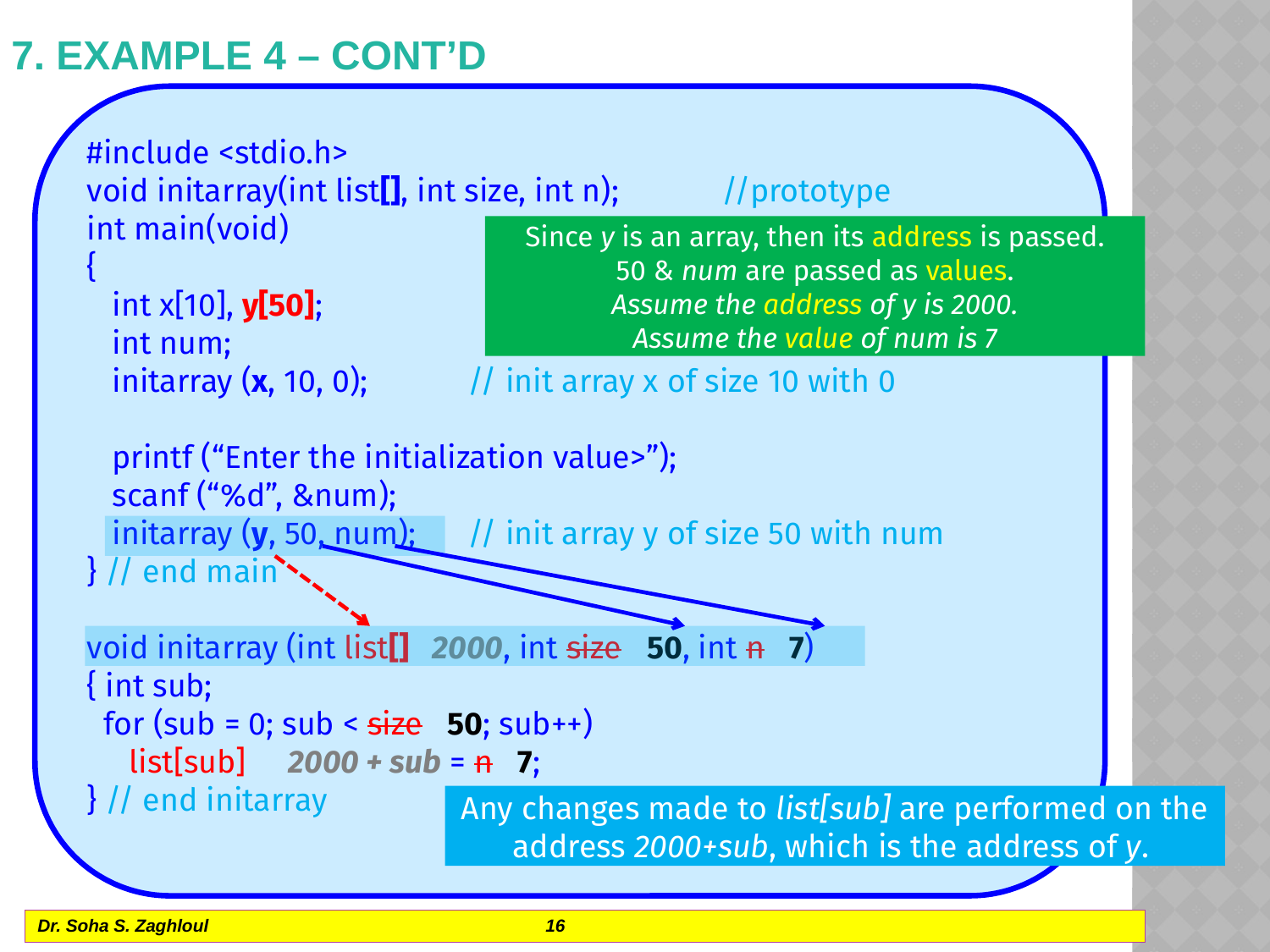

# 7. example 4 – cont’d
#include <stdio.h>
void initarray(int list[], int size, int n);	//prototype
int main(void)
{
   int x[10], y[50];
   int num;
   initarray (x, 10, 0); 	// init array x of size 10 with 0

   printf (“Enter the initialization value>”);
   scanf (“%d”, &num);
   initarray (y, 50, num);	// init array y of size 50 with num
} // end main

void initarray (int list[]   2000, int size   50, int n   7)
{ int sub;
  for (sub = 0; sub < size   50; sub++)
     list[sub]     2000 + sub = n   7;
} // end initarray

Since y is an array, then its address is passed.
50 & num are passed as values.
Assume the address of y is 2000.
Assume the value of num is 7

Any changes made to list[sub] are performed on the address 2000+sub, which is the address of y.
Dr. Soha S. Zaghloul			16